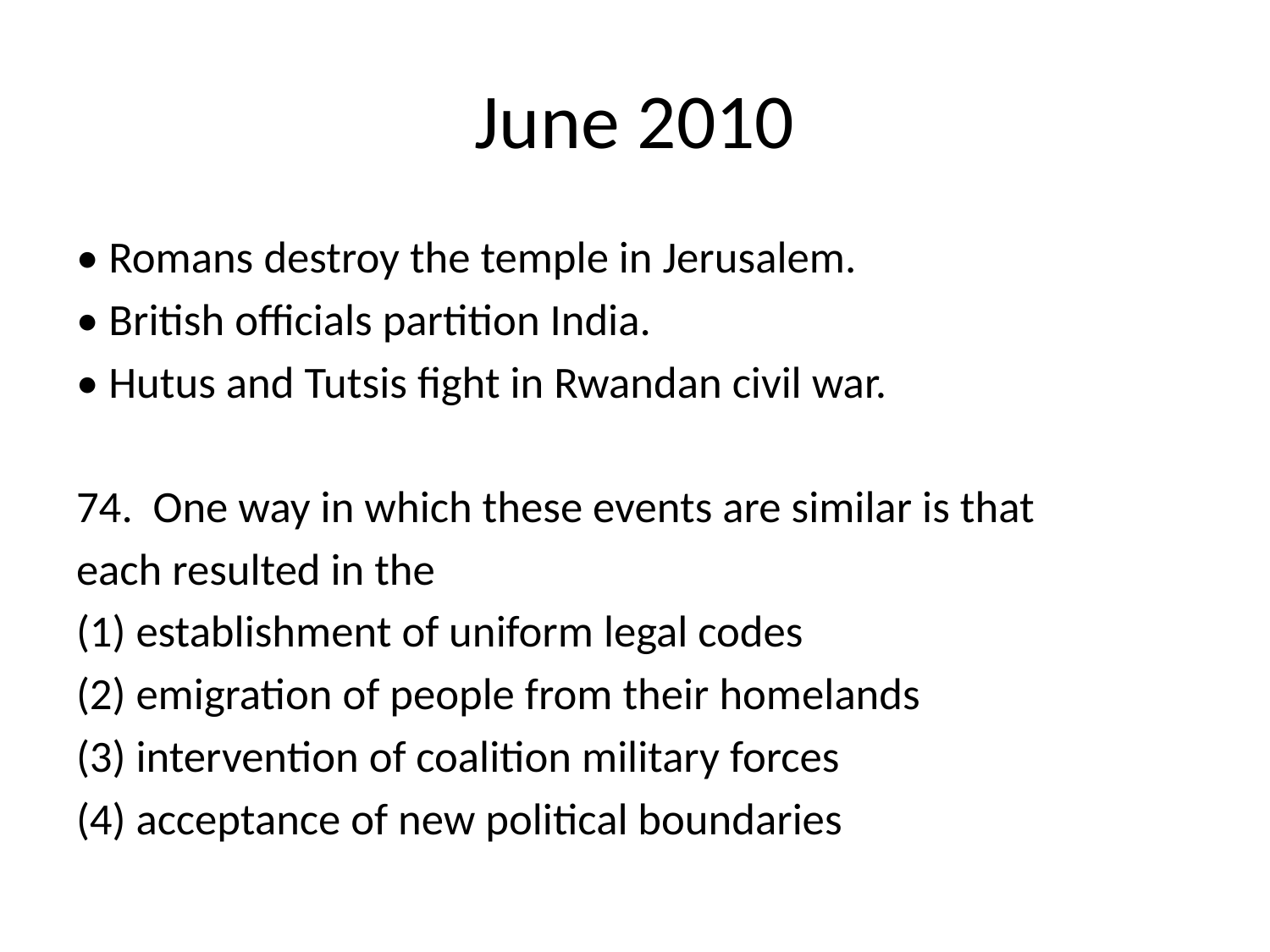

# June 2010
• Romans destroy the temple in Jerusalem.
• British officials partition India.
• Hutus and Tutsis fight in Rwandan civil war.

74.  One way in which these events are similar is that
each resulted in the
(1) establishment of uniform legal codes
(2) emigration of people from their homelands
(3) intervention of coalition military forces
(4) acceptance of new political boundaries